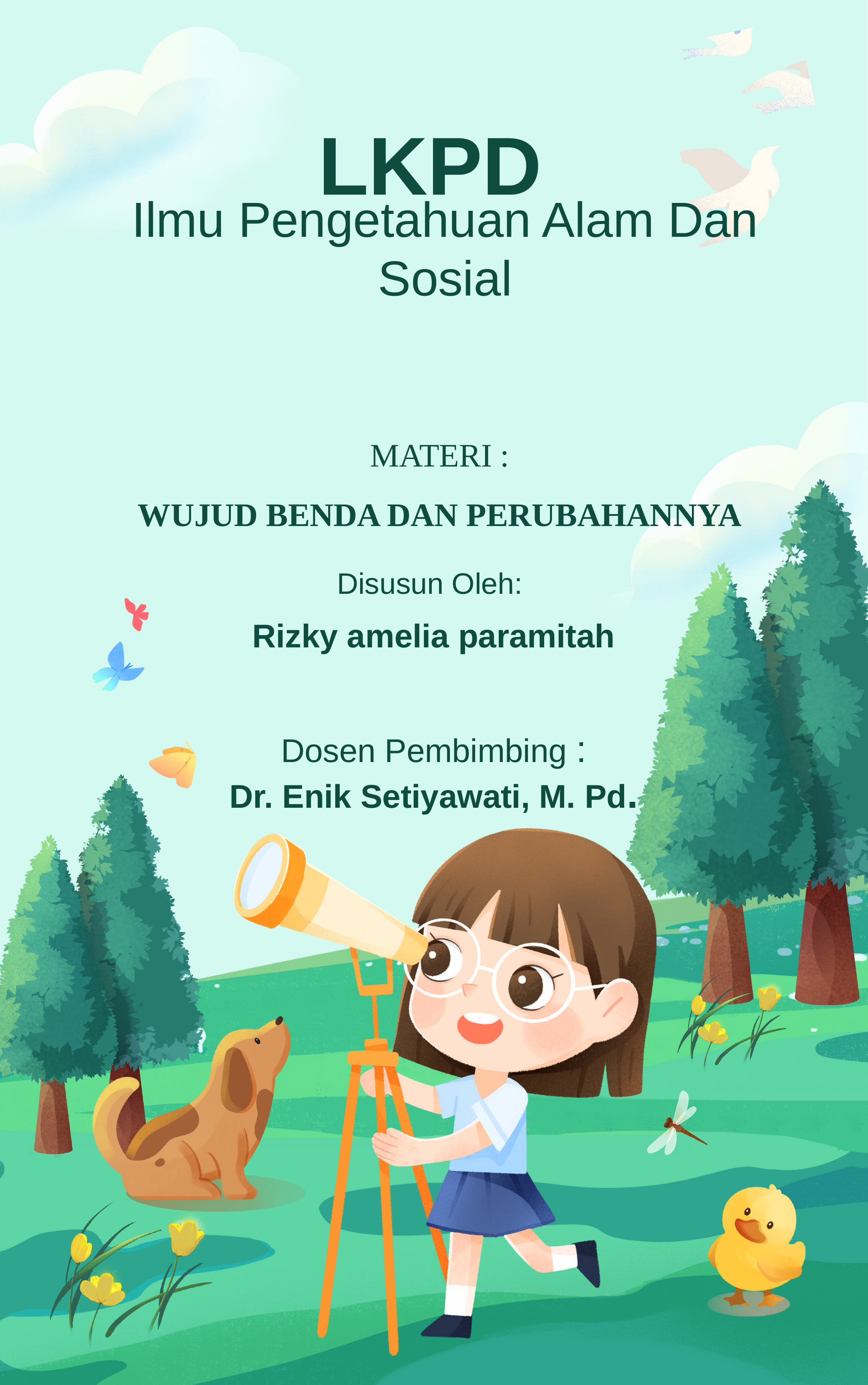

LKPD

Ilmu Pengetahuan Alam Dan Sosial
MATERI :
WUJUD BENDA DAN PERUBAHANNYA

Disusun Oleh:

Rizky amelia paramitah
Dosen Pembimbing :
Dr. Enik Setiyawati, M. Pd.